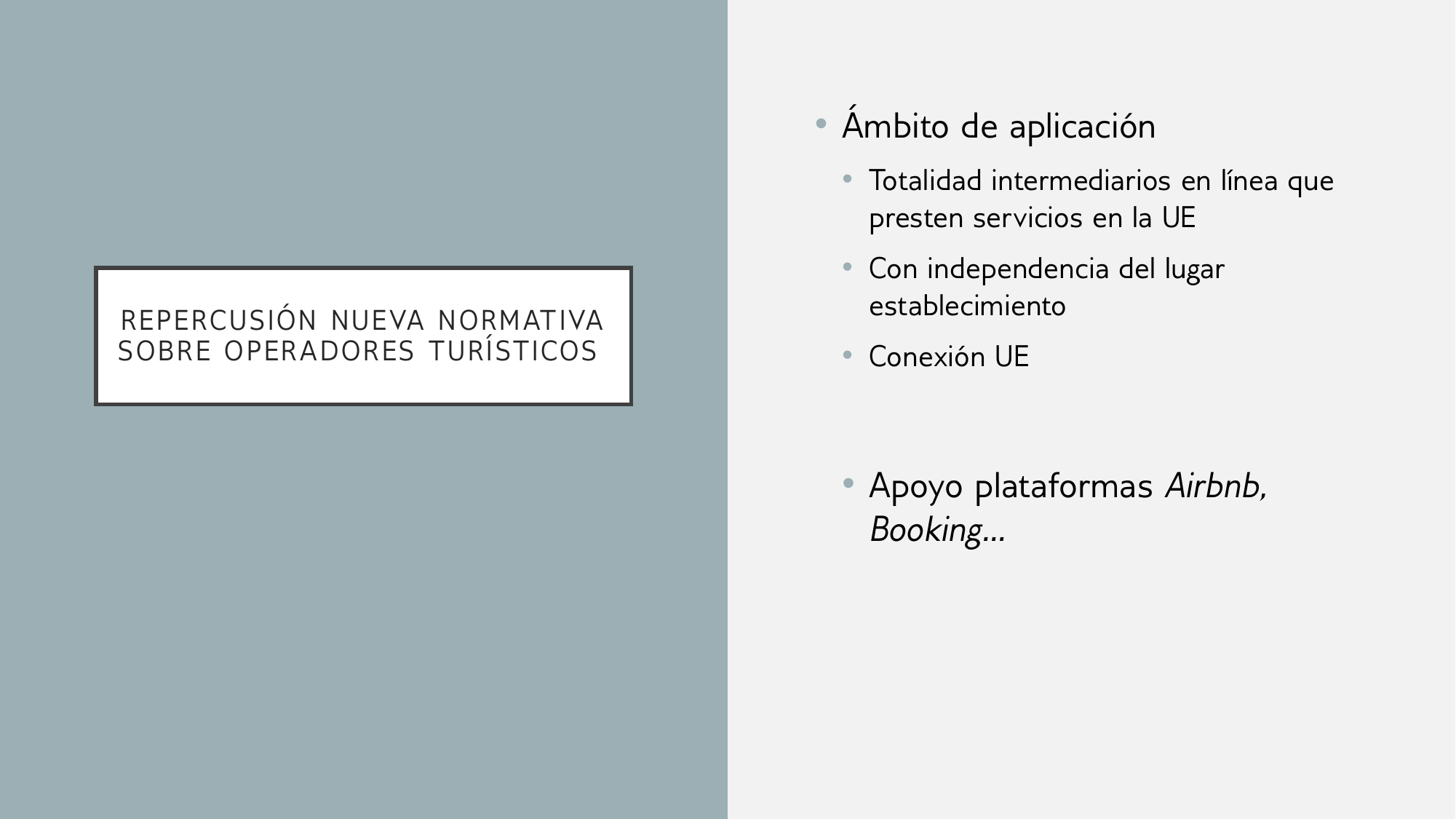

Ámbito de aplicación
Totalidad intermediarios en línea que presten servicios en la UE
Con independencia del lugar establecimiento
Conexión UE

Apoyo plataformas Airbnb, Booking…

Repercusión nueva normativa sobre operadores turísticos